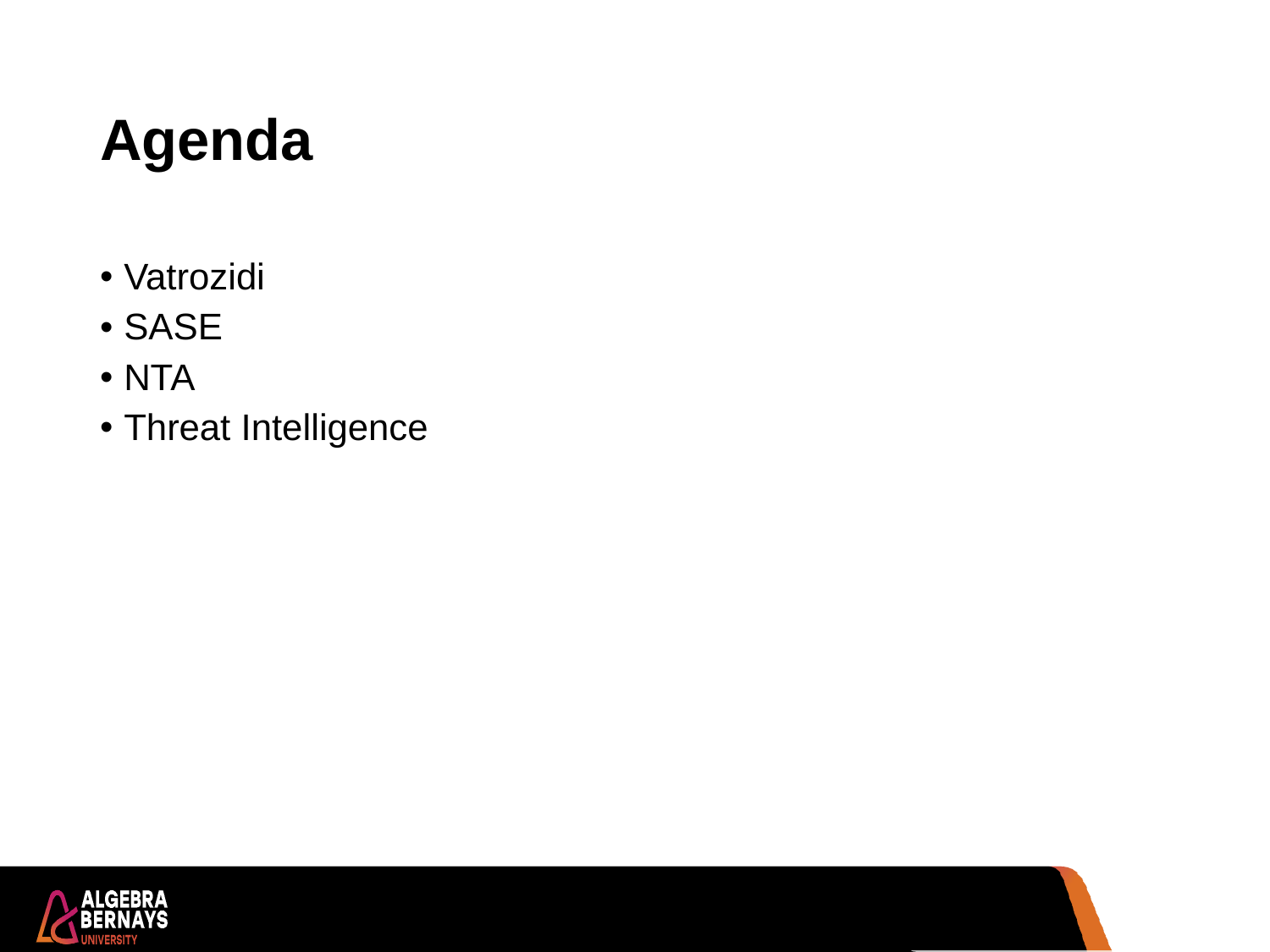

# Agenda
Vatrozidi
SASE
NTA
Threat Intelligence